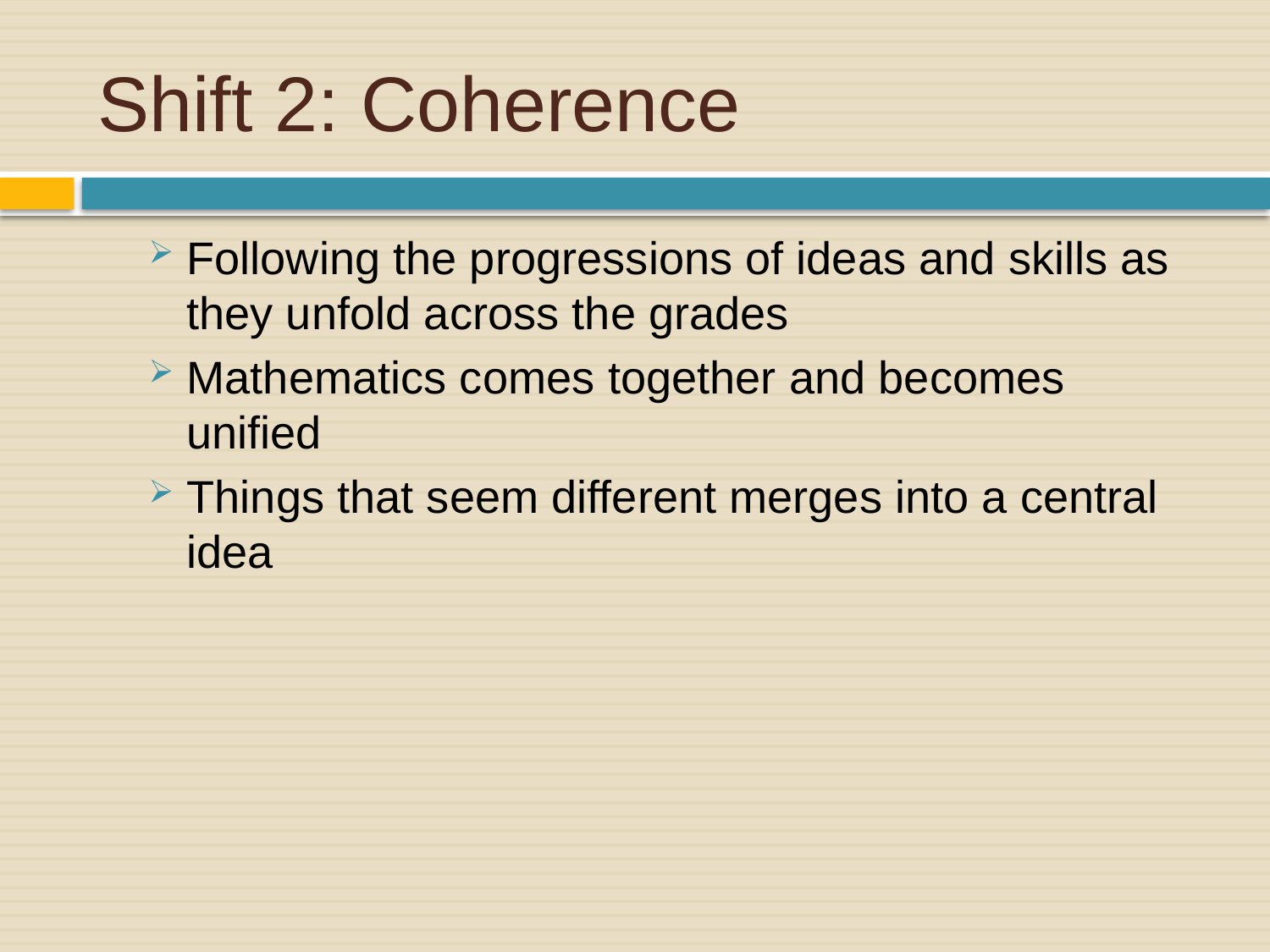

Shift 2: Coherence
Following the progressions of ideas and skills as they unfold across the grades
Mathematics comes together and becomes unified
Things that seem different merges into a central idea